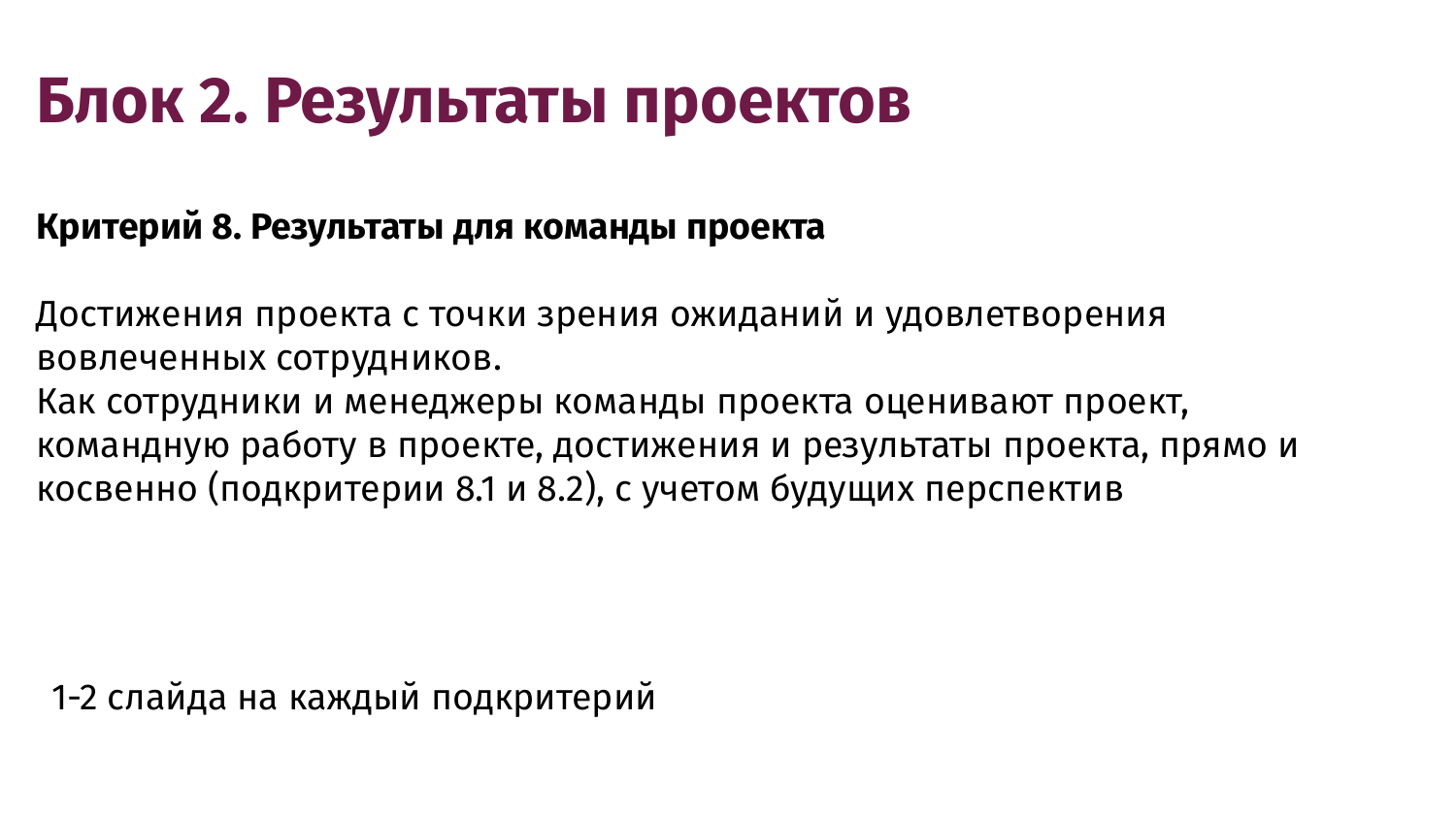

# Блок 2. Результаты проектов
Критерий 8. Результаты для команды проекта

Достижения проекта с точки зрения ожиданий и удовлетворения вовлеченных сотрудников.
Как сотрудники и менеджеры команды проекта оценивают проект, командную работу в проекте, достижения и результаты проекта, прямо и косвенно (подкритерии 8.1 и 8.2), с учетом будущих перспектив
1-2 слайда на каждый подкритерий